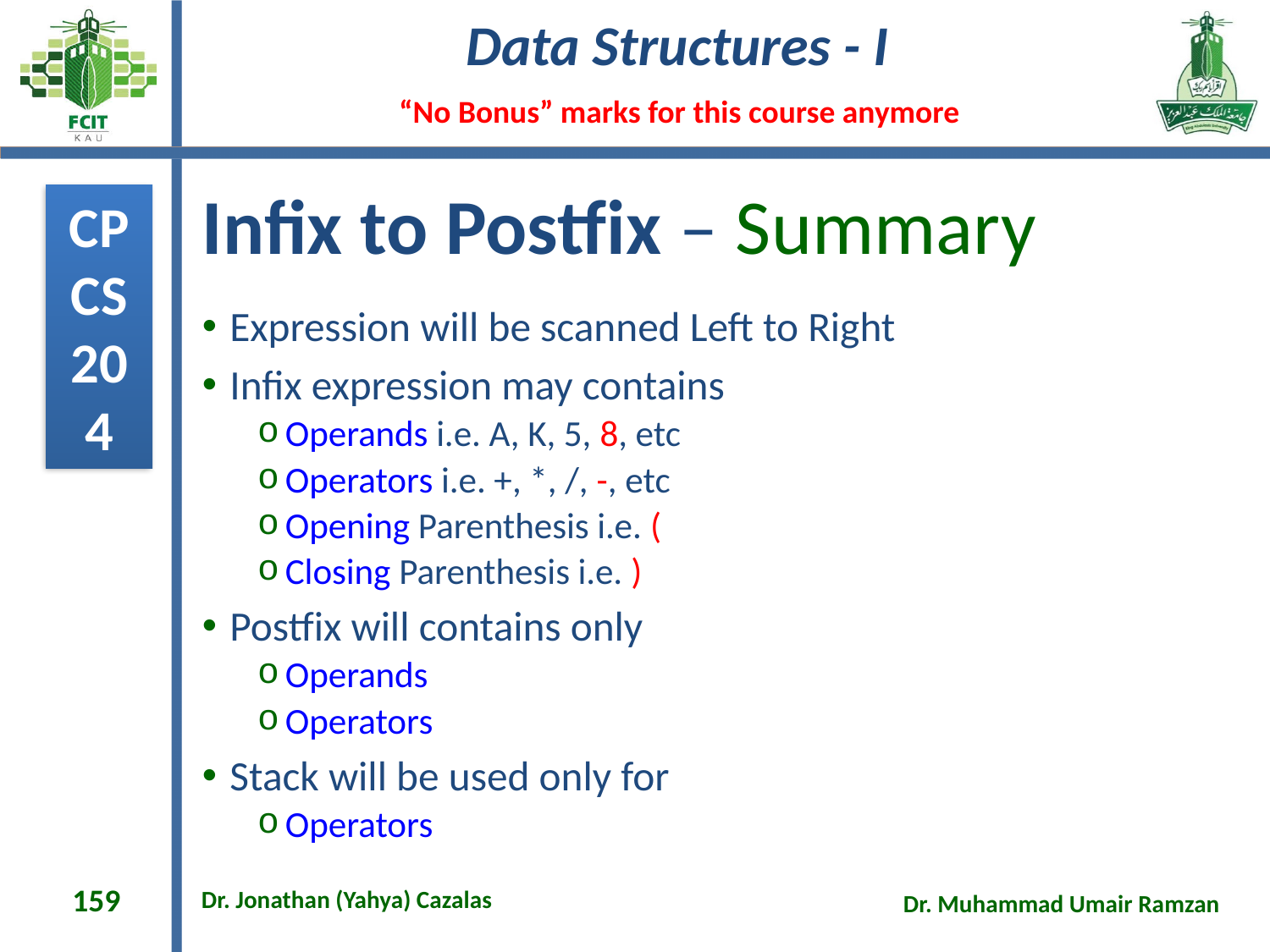

# Infix to Postfix – Summary
Expression will be scanned Left to Right
Infix expression may contains
Operands i.e. A, K, 5, 8, etc
Operators i.e. +, *, /, -, etc
Opening Parenthesis i.e. (
Closing Parenthesis i.e. )
Postfix will contains only
Operands
Operators
Stack will be used only for
Operators

159